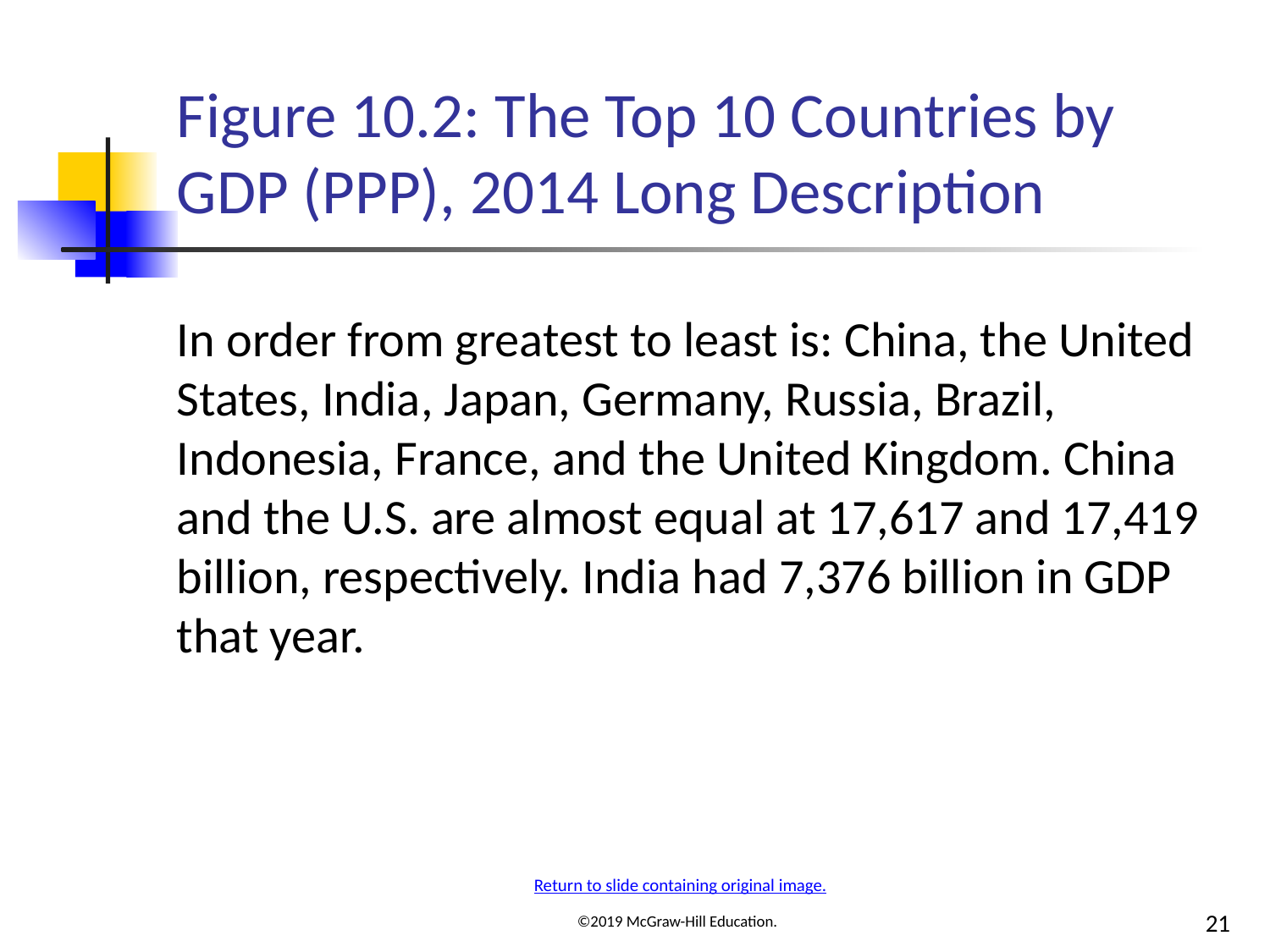

# Figure 10.2: The Top 10 Countries by GDP (PPP), 2014 Long Description
In order from greatest to least is: China, the United States, India, Japan, Germany, Russia, Brazil, Indonesia, France, and the United Kingdom. China and the U.S. are almost equal at 17,617 and 17,419 billion, respectively. India had 7,376 billion in GDP that year.
Return to slide containing original image.